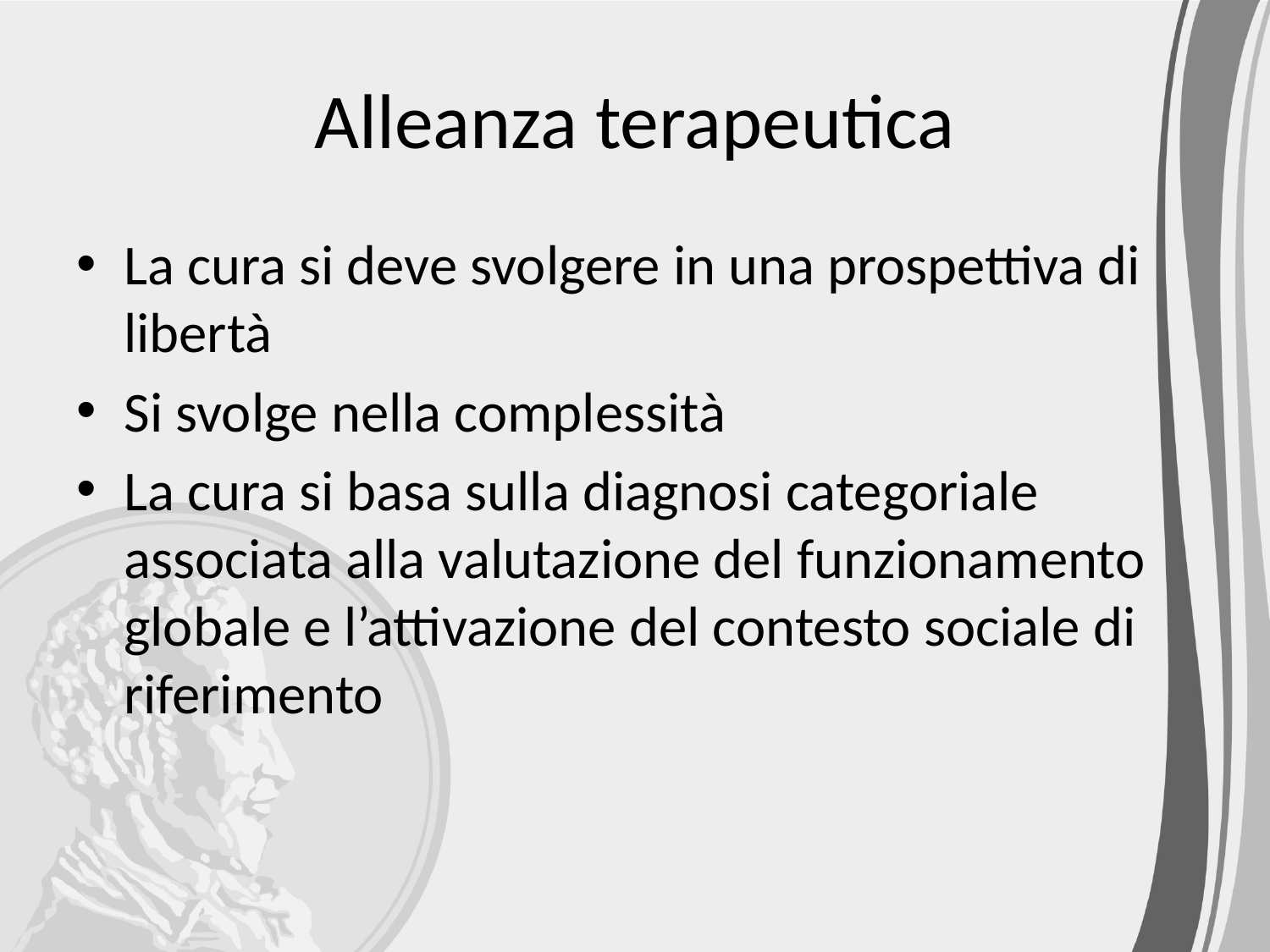

# Alleanza terapeutica
La cura si deve svolgere in una prospettiva di libertà
Si svolge nella complessità
La cura si basa sulla diagnosi categoriale associata alla valutazione del funzionamento globale e l’attivazione del contesto sociale di riferimento